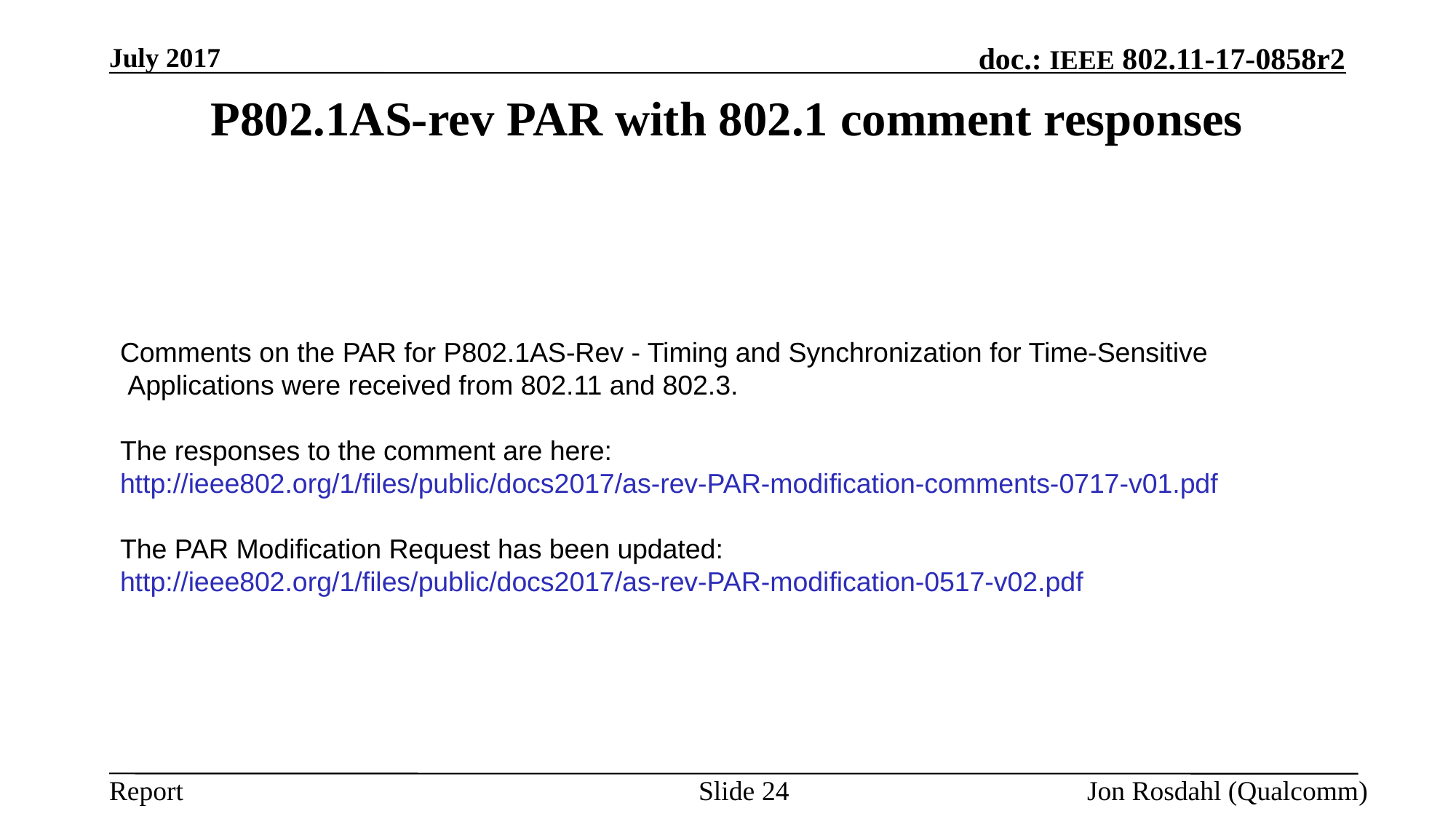

July 2017
# P802.1AS-rev PAR with 802.1 comment responses
Comments on the PAR for P802.1AS-Rev - Timing and Synchronization for Time-Sensitive
 Applications were received from 802.11 and 802.3.

The responses to the comment are here:
http://ieee802.org/1/files/public/docs2017/as-rev-PAR-modification-comments-0717-v01.pdf

The PAR Modification Request has been updated:
http://ieee802.org/1/files/public/docs2017/as-rev-PAR-modification-0517-v02.pdf

Slide 24
Jon Rosdahl (Qualcomm)